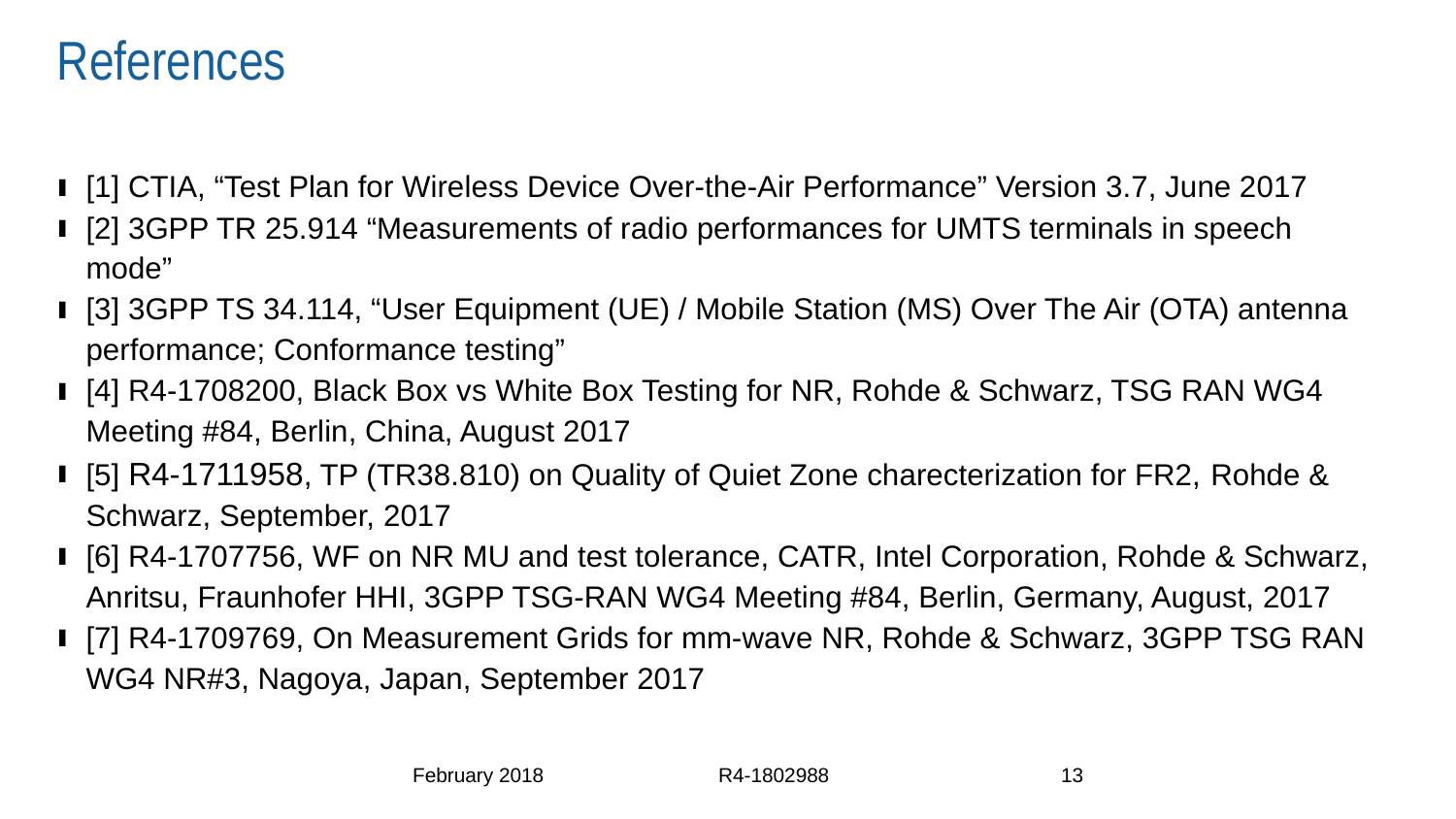

# References
[1] CTIA, “Test Plan for Wireless Device Over-the-Air Performance” Version 3.7, June 2017
[2] 3GPP TR 25.914 “Measurements of radio performances for UMTS terminals in speech mode”
[3] 3GPP TS 34.114, “User Equipment (UE) / Mobile Station (MS) Over The Air (OTA) antenna performance; Conformance testing”
[4] R4-1708200, Black Box vs White Box Testing for NR, Rohde & Schwarz, TSG RAN WG4 Meeting #84, Berlin, China, August 2017
[5] R4-1711958, TP (TR38.810) on Quality of Quiet Zone charecterization for FR2, Rohde & Schwarz, September, 2017
[6] R4-1707756, WF on NR MU and test tolerance, CATR, Intel Corporation, Rohde & Schwarz, Anritsu, Fraunhofer HHI, 3GPP TSG-RAN WG4 Meeting #84, Berlin, Germany, August, 2017
[7] R4-1709769, On Measurement Grids for mm-wave NR, Rohde & Schwarz, 3GPP TSG RAN WG4 NR#3, Nagoya, Japan, September 2017

February 2018
R4-1802988
13